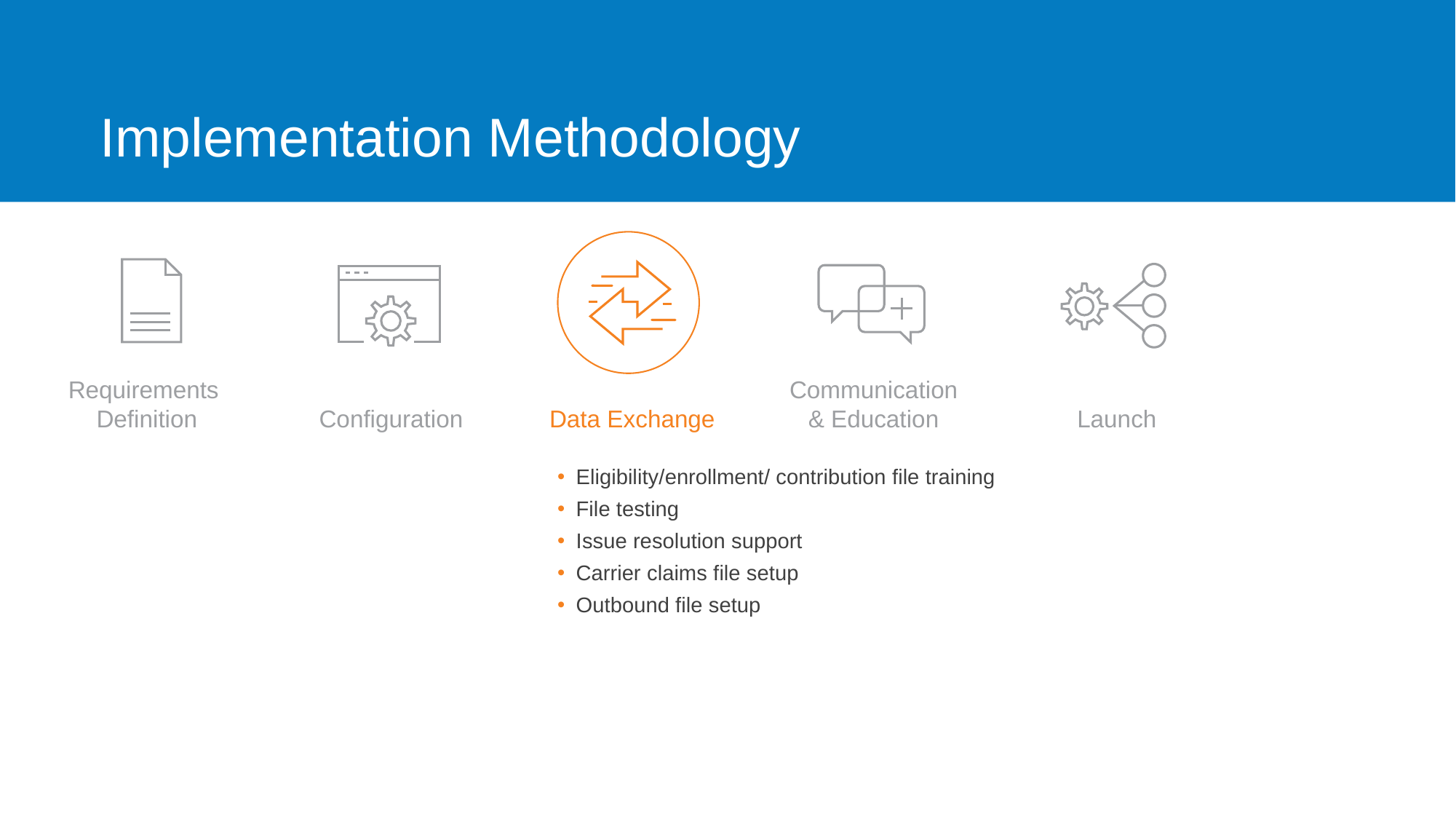

# Implementation Methodology

Requirements
Definition
Communication
& Education
Configuration
Data Exchange
Launch
Eligibility/enrollment/ contribution file training
File testing
Issue resolution support
Carrier claims file setup
Outbound file setup